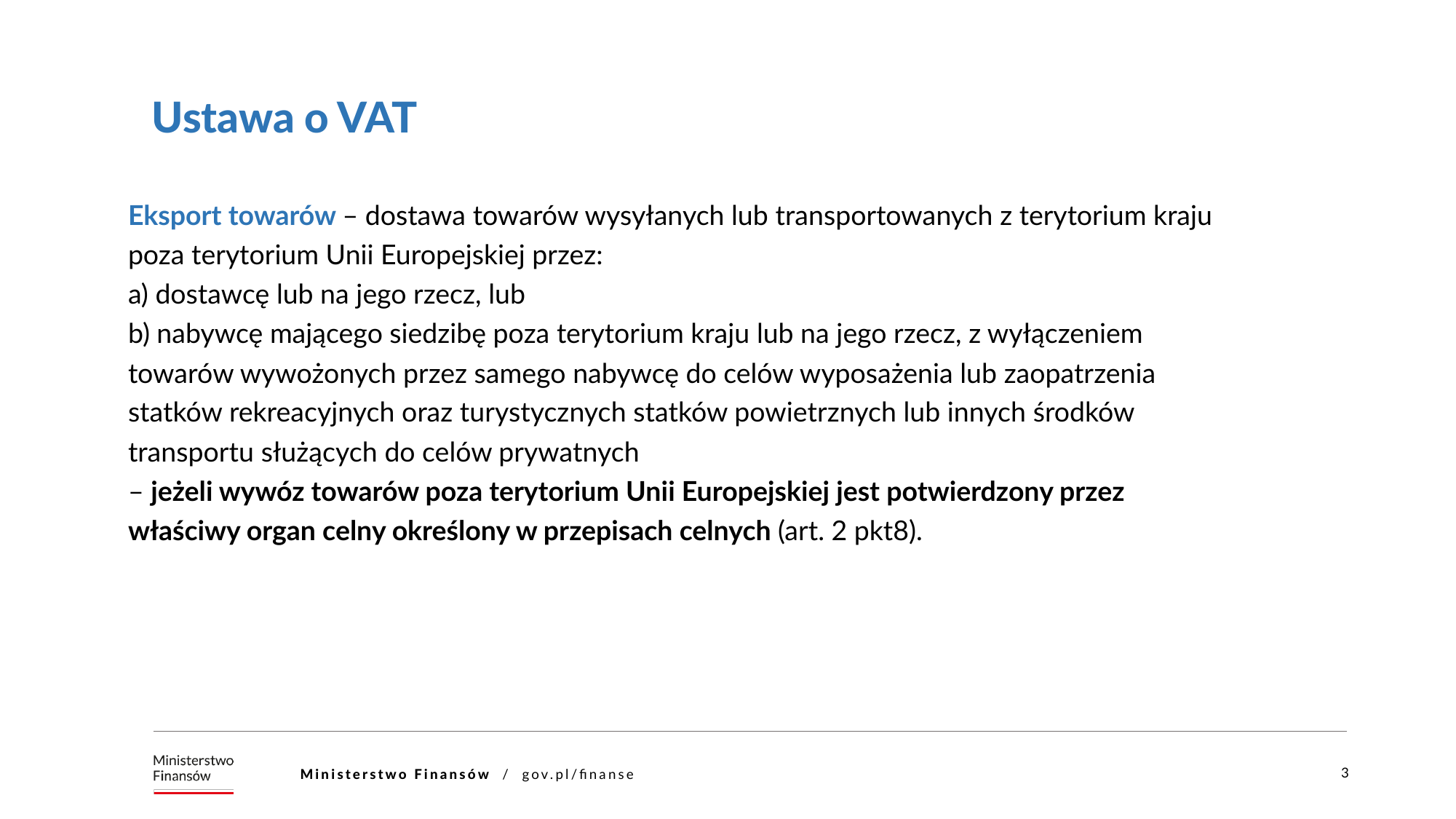

Ustawa o VAT
Eksport towarów – dostawa towarów wysyłanych lub transportowanych z terytorium kraju poza terytorium Unii Europejskiej przez:
a) dostawcę lub na jego rzecz, lub
b) nabywcę mającego siedzibę poza terytorium kraju lub na jego rzecz, z wyłączeniem towarów wywożonych przez samego nabywcę do celów wyposażenia lub zaopatrzenia statków rekreacyjnych oraz turystycznych statków powietrznych lub innych środków transportu służących do celów prywatnych
– jeżeli wywóz towarów poza terytorium Unii Europejskiej jest potwierdzony przez właściwy organ celny określony w przepisach celnych (art. 2 pkt8).